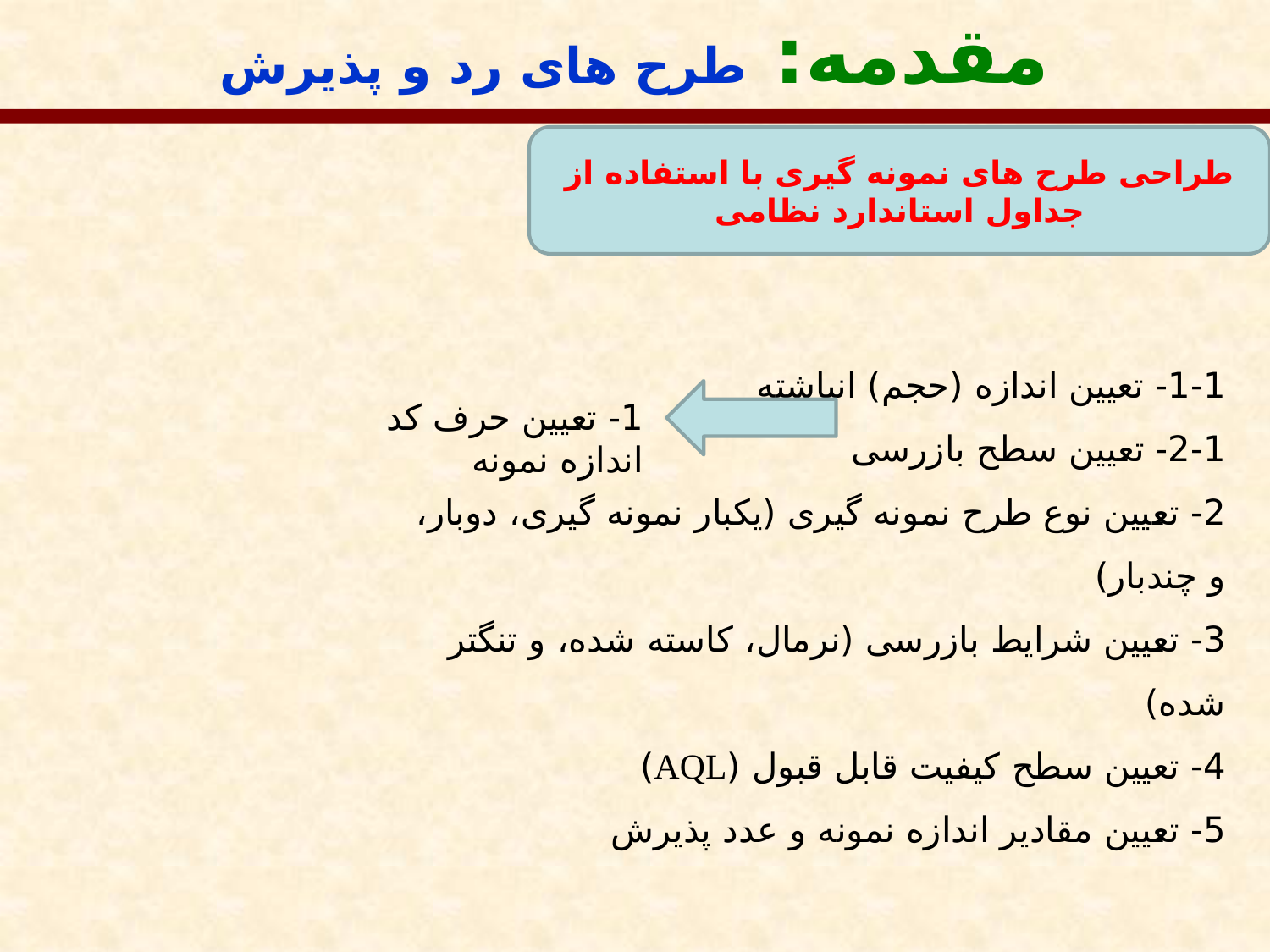

مقدمه: طرح های رد و پذیرش

طراحی طرح های نمونه گیری با استفاده از جداول استاندارد نظامی
1-1- تعیین اندازه (حجم) انباشته
2-1- تعیین سطح بازرسی
2- تعیین نوع طرح نمونه گیری (یکبار نمونه گیری، دوبار، و چندبار)
3- تعیین شرایط بازرسی (نرمال، کاسته شده، و تنگتر شده)
4- تعیین سطح کیفیت قابل قبول (AQL)
5- تعیین مقادیر اندازه نمونه و عدد پذیرش

1- تعیین حرف کد اندازه نمونه